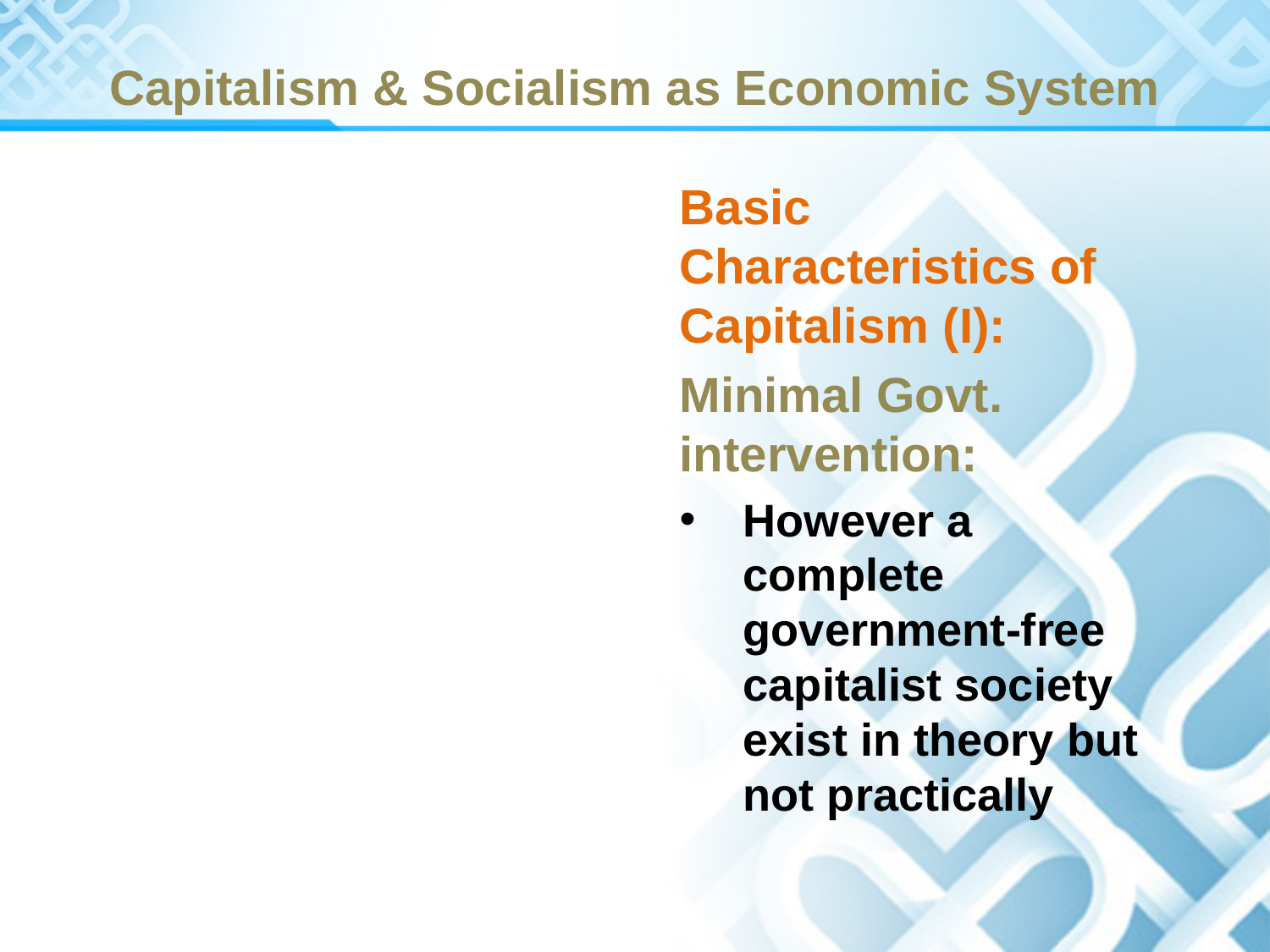

# Capitalism & Socialism as Economic System
Basic Characteristics of Capitalism (I):
Minimal Govt. intervention:
However a complete government-free capitalist society exist in theory but not practically